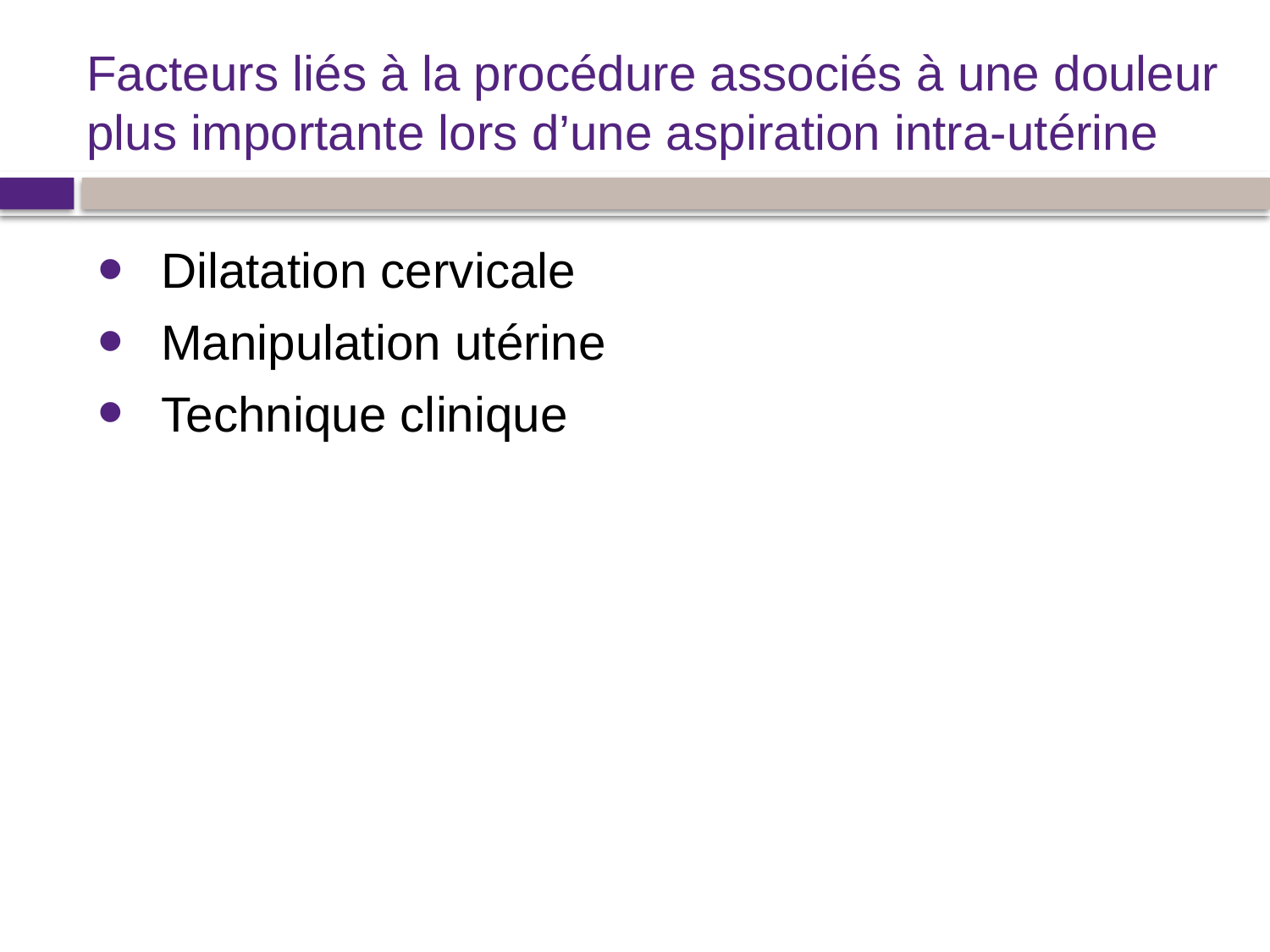

# Facteurs liés à la procédure associés à une douleur plus importante lors d’une aspiration intra-utérine
Dilatation cervicale
Manipulation utérine
Technique clinique